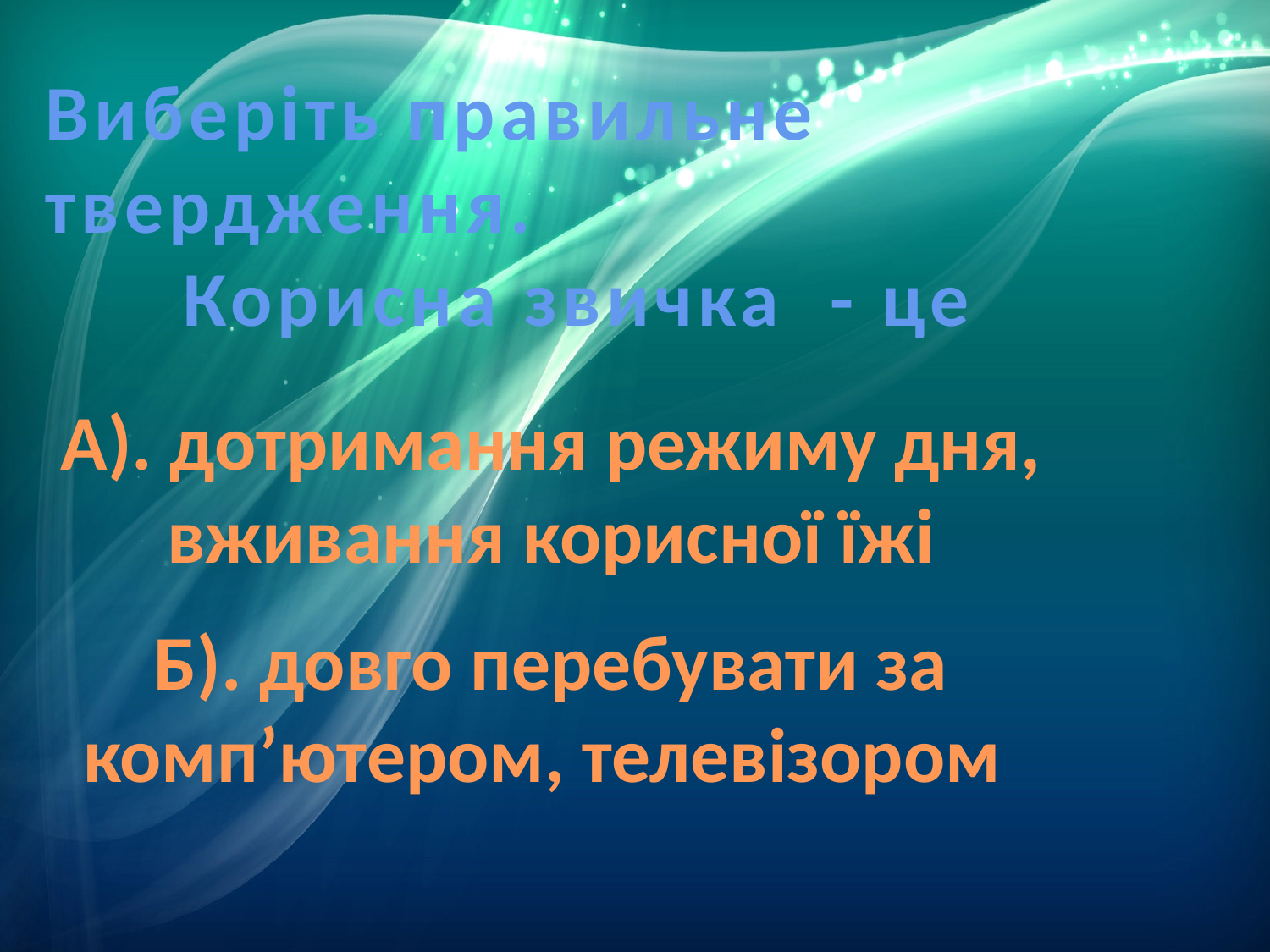

Виберіть правильне твердження.
      Корисна звичка  - це
А). дотримання режиму дня, вживання корисної їжі
Б). довго перебувати за комп’ютером, телевізором